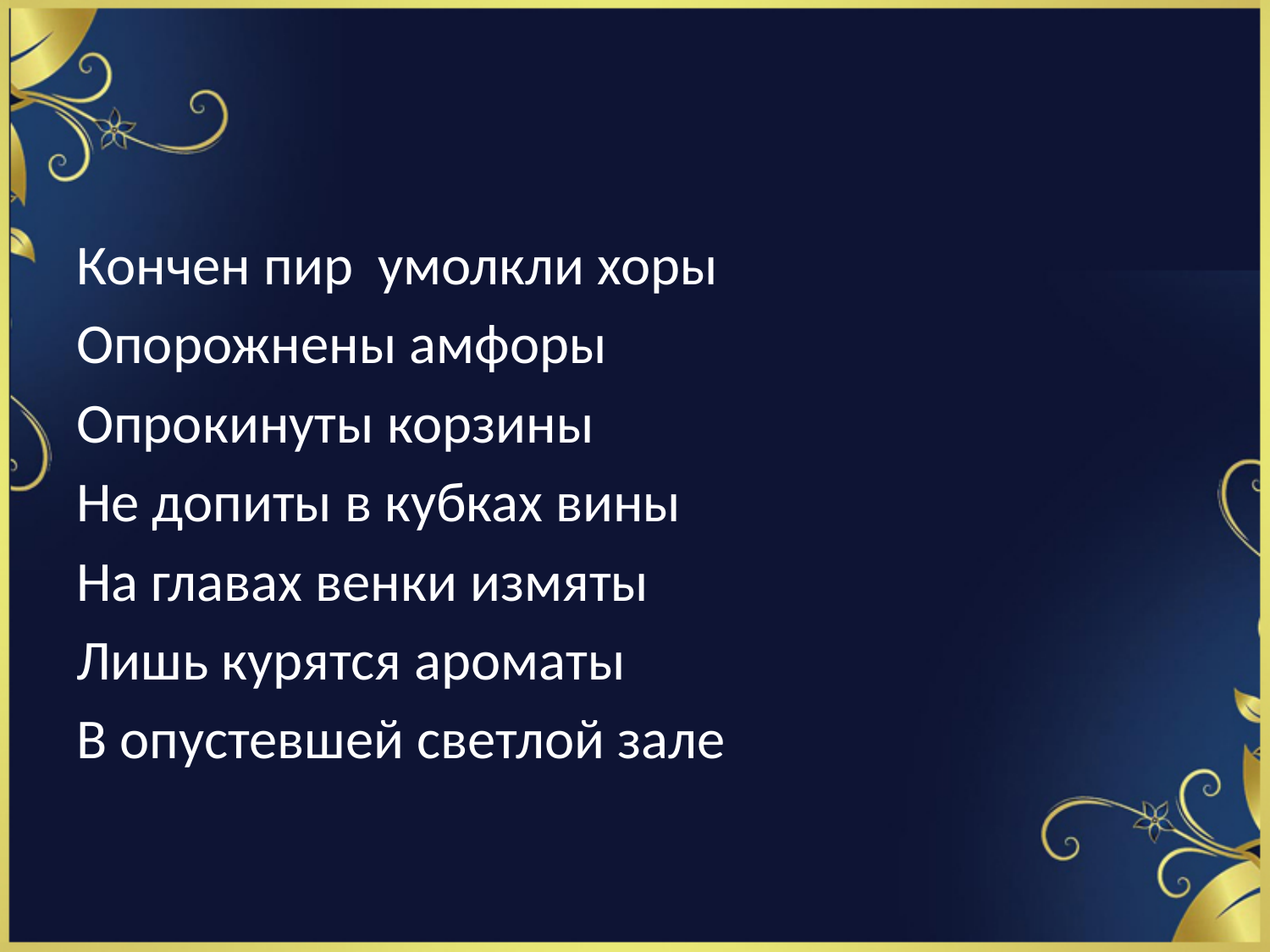

Кончен пир  умолкли хоры
Опорожнены амфоры
Опрокинуты корзины
Не допиты в кубках вины
На главах венки измяты
Лишь курятся ароматы
В опустевшей светлой зале